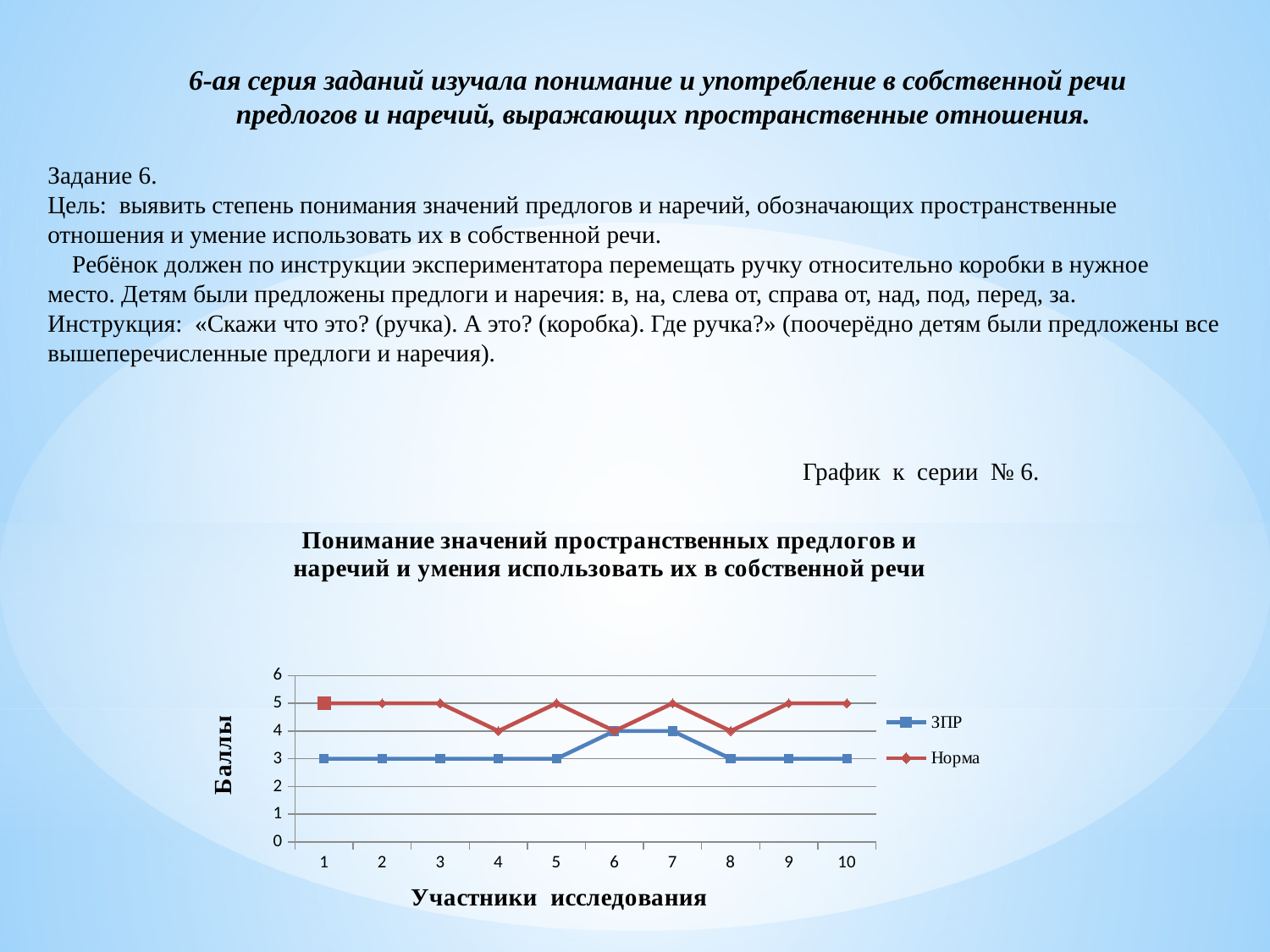

# 6-ая серия заданий изучала понимание и употребление в собственной речи предлогов и наречий, выражающих пространственные отношения. Задание 6. Цель:  выявить степень понимания значений предлогов и наречий, обозначающих пространственные отношения и умение использовать их в собственной речи. Ребёнок должен по инструкции экспериментатора перемещать ручку относительно коробки в нужное место. Детям были предложены предлоги и наречия: в, на, слева от, справа от, над, под, перед, за. Инструкция:  «Скажи что это? (ручка). А это? (коробка). Где ручка?» (поочерёдно детям были предложены все вышеперечисленные предлоги и наречия). График  к  серии  № 6.

### Chart: Понимание значений пространственных предлогов и наречий и умения использовать их в собственной речи

| Category | ЗПР | Норма |
|---|---|---|
| 1 | 3.0 | 5.0 |
| 2 | 3.0 | 5.0 |
| 3 | 3.0 | 5.0 |
| 4 | 3.0 | 4.0 |
| 5 | 3.0 | 5.0 |
| 6 | 4.0 | 4.0 |
| 7 | 4.0 | 5.0 |
| 8 | 3.0 | 4.0 |
| 9 | 3.0 | 5.0 |
| 10 | 3.0 | 5.0 |